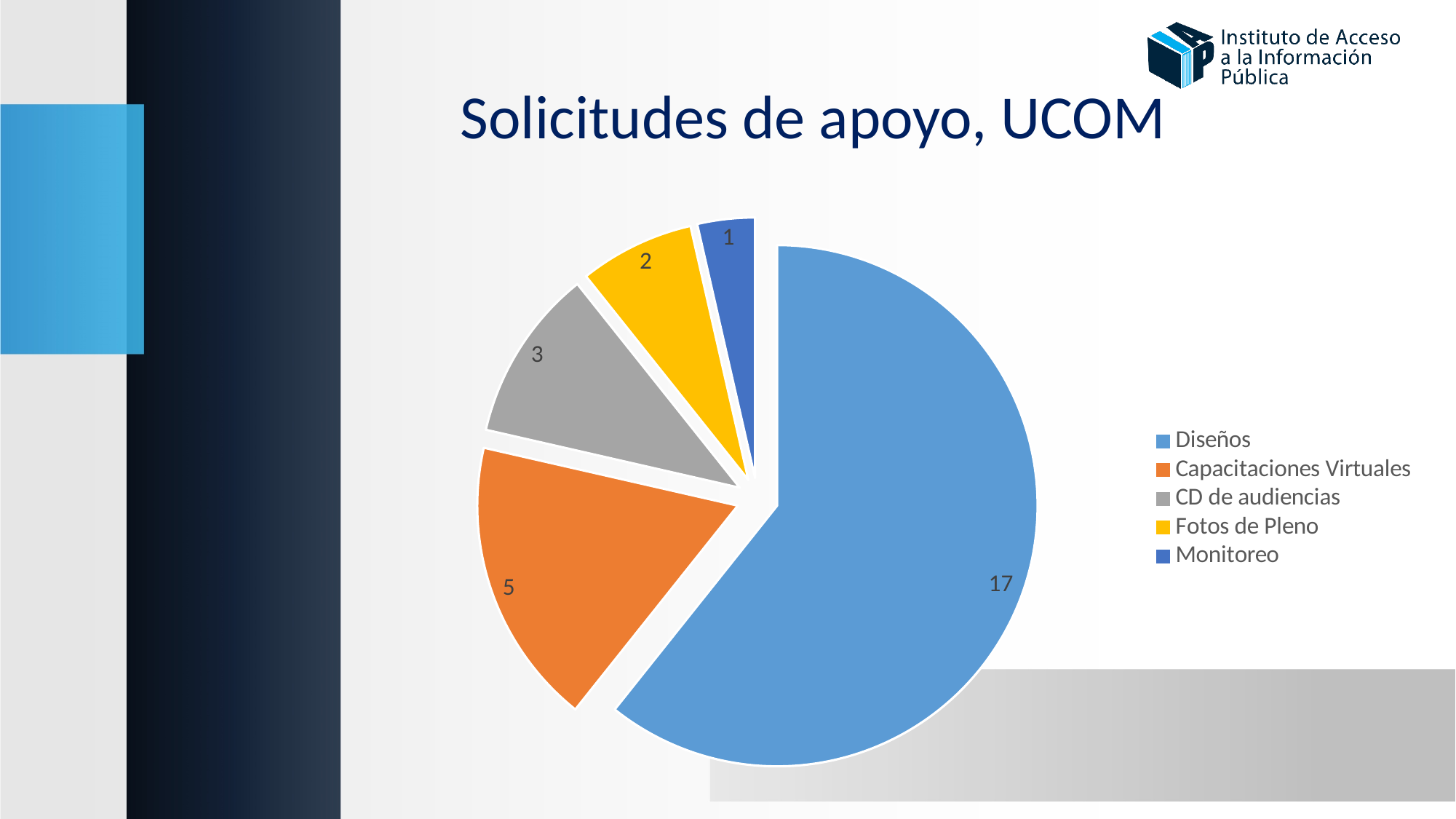

# Solicitudes de apoyo, UCOM

### Chart

| Category |  |
|---|---|
| Diseños | 17.0 |
| Capacitaciones Virtuales | 5.0 |
| CD de audiencias | 3.0 |
| Fotos de Pleno | 2.0 |
| Monitoreo | 1.0 |